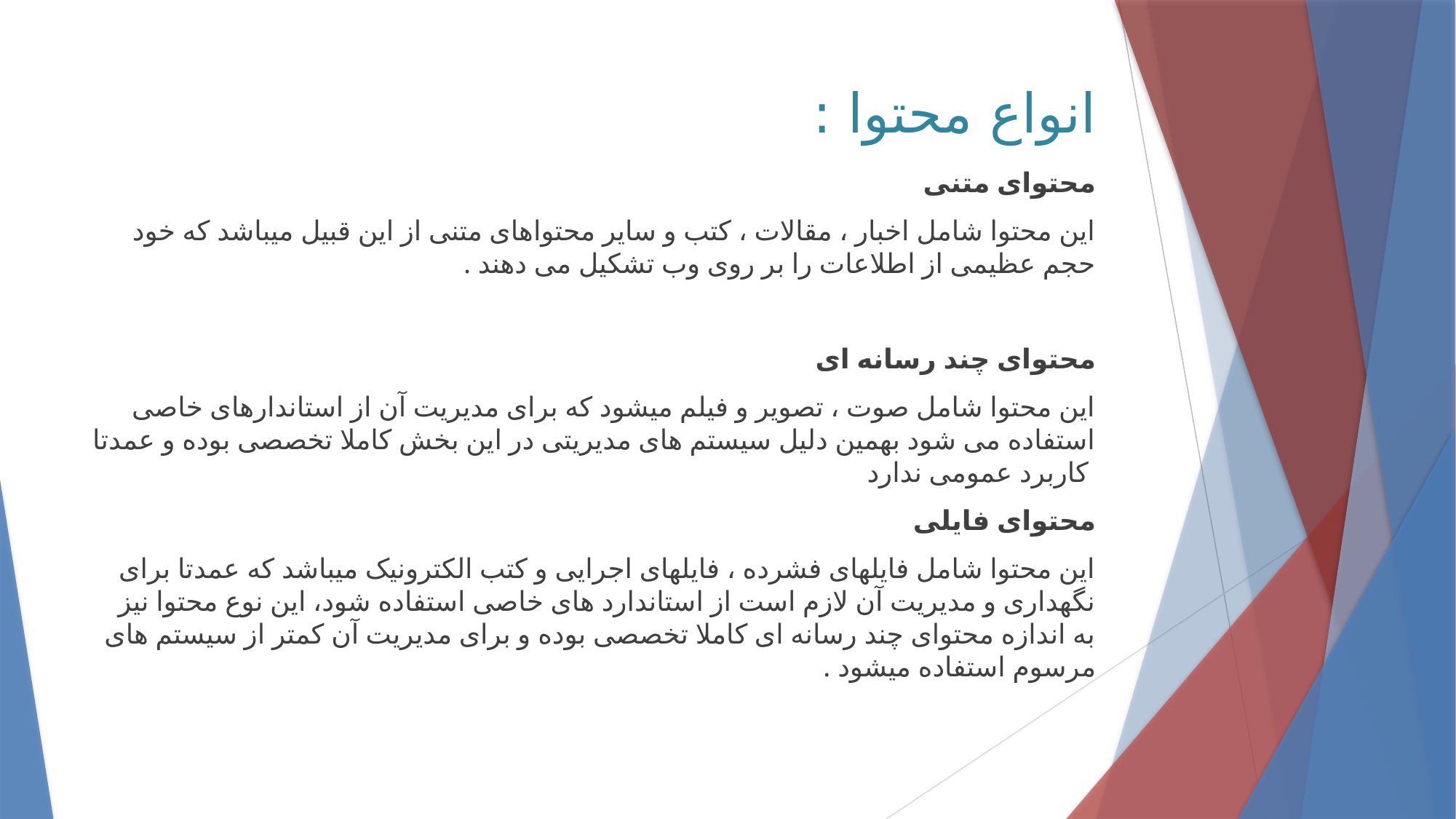

# انواع محتوا :
محتوای متنی
این محتوا شامل اخبار ، مقالات ، کتب و سایر محتواهای متنی از این قبیل میباشد که خود حجم عظیمی از اطلاعات را بر روی وب تشکیل می دهند .

محتوای چند رسانه ای
این محتوا شامل صوت ، تصویر و فیلم میشود که برای مدیریت آن از استاندارهای خاصی استفاده می شود بهمین دلیل سیستم های مدیریتی در این بخش کاملا تخصصی بوده و عمدتا کاربرد عمومی ندارد
محتوای فایلی
این محتوا شامل فایلهای فشرده ، فایلهای اجرایی و کتب الکترونیک میباشد که عمدتا برای نگهداری و مدیریت آن لازم است از استاندارد های خاصی استفاده شود، این نوع محتوا نیز به اندازه محتوای چند رسانه ای کاملا تخصصی بوده و برای مدیریت آن کمتر از سیستم های مرسوم استفاده میشود .